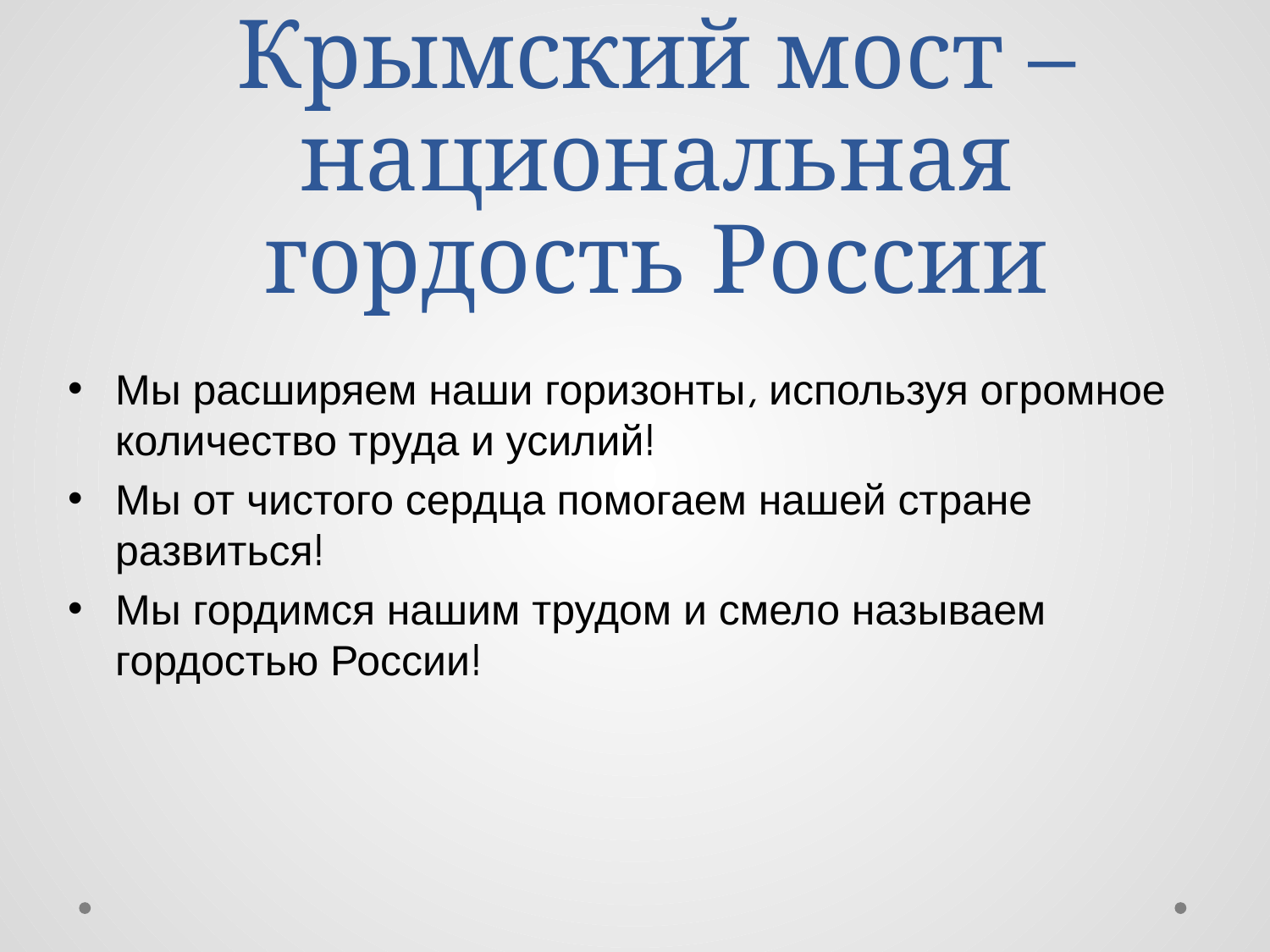

# Крымский мост – национальная гордость России
Мы расширяем наши горизонты, используя огромное количество труда и усилий!
Мы от чистого сердца помогаем нашей стране развиться!
Мы гордимся нашим трудом и смело называем гордостью России!